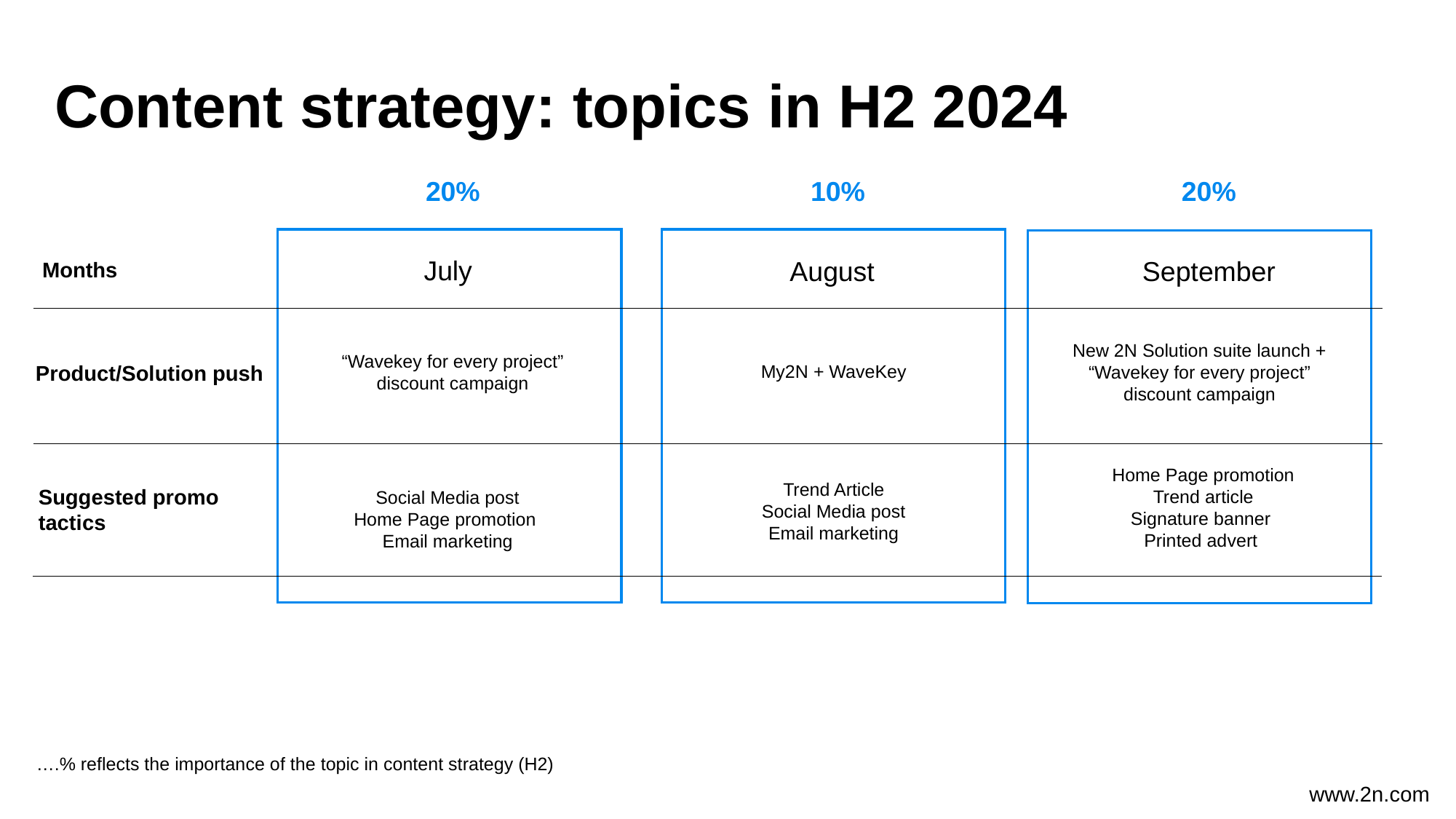

Content strategy: topics in H2 2024
20%
10%
20%

July
August
September
Months
New 2N Solution suite launch + “Wavekey for every project” discount campaign

“Wavekey for every project” discount campaign
My2N + WaveKey
Product/Solution push
Home Page promotion
Trend article
Signature banner
Printed advert
Trend Article
Social Media post
Email marketing
Suggested promo
tactics
Social Media post
Home Page promotion
Email marketing
….% reflects the importance of the topic in content strategy (H2)